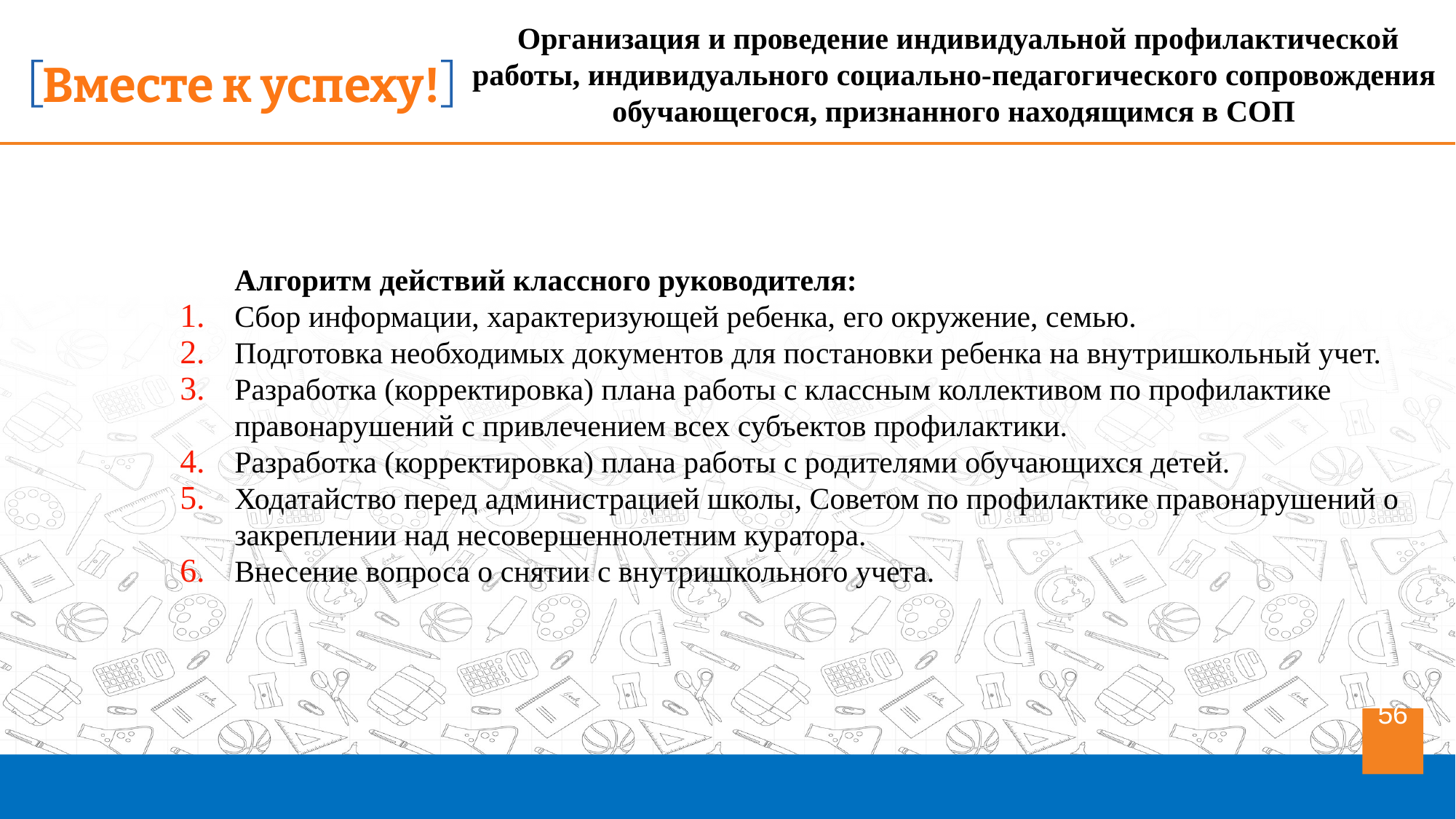

Организация и проведение индивидуальной профилактической работы, индивидуального социально-педагогического сопровождения обучающегося, признанного находящимся в СОП
Алгоритм действий классного руководителя:
Сбор информации, характеризующей ребенка, его окружение, семью.
Подготовка необходимых документов для постановки ребенка на внутришкольный учет.
Разработка (корректировка) плана работы с классным коллективом по профилактике правонарушений с привлечением всех субъектов профилактики.
Разработка (корректировка) плана работы с родителями обучающихся детей.
Ходатайство перед администрацией школы, Советом по профилактике правонарушений о закреплении над несовершеннолетним куратора.
Внесение вопроса о снятии с внутришкольного учета.